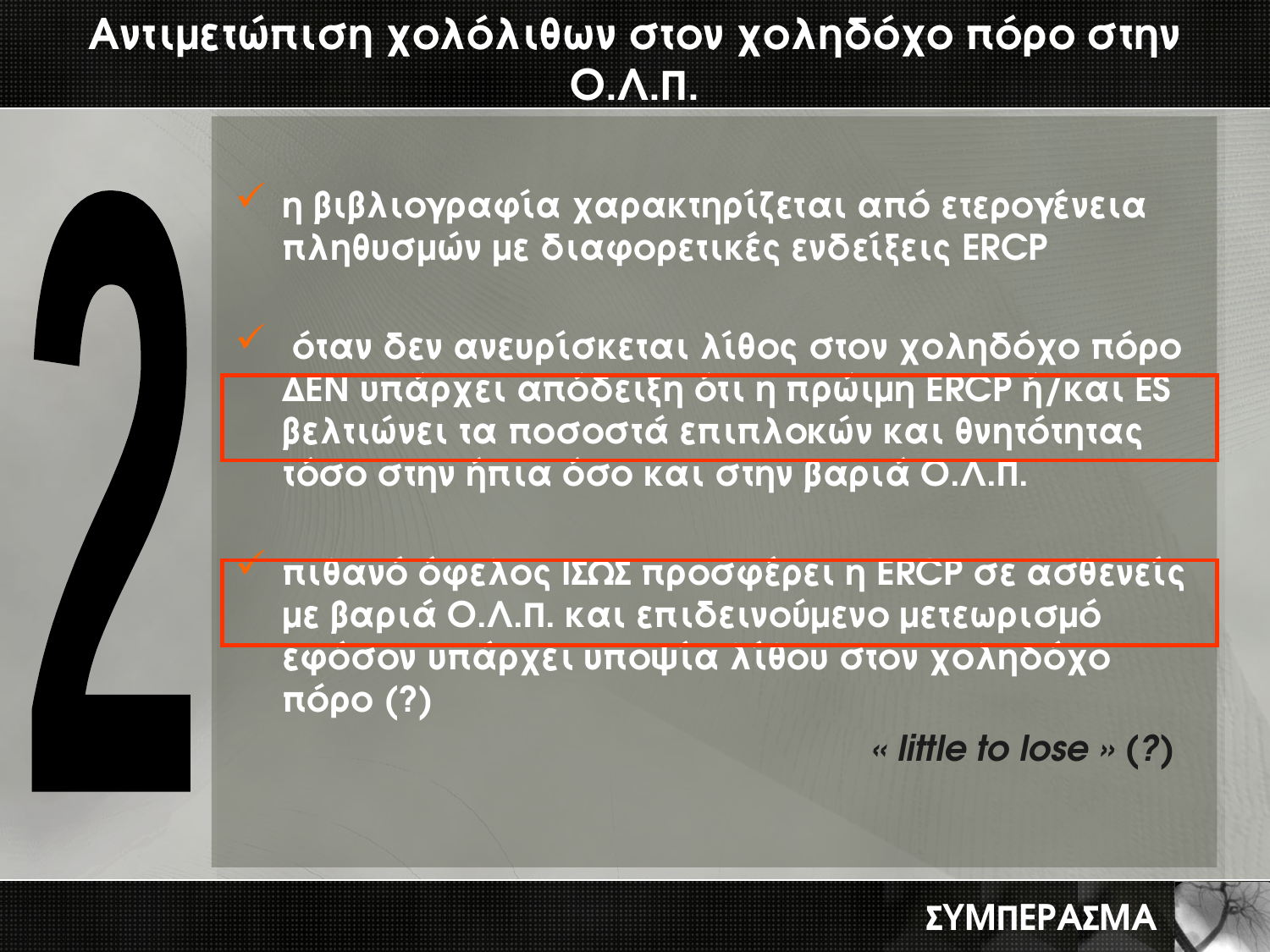

# Αντιμετώπιση χολόλιθων στον χοληδόχο πόρο στην Ο.Λ.Π.

η βιβλιογραφία χαρακτηρίζεται από ετερογένεια πληθυσμών με διαφορετικές ενδείξεις ERCP

 όταν δεν ανευρίσκεται λίθος στον χοληδόχο πόρο ΔΕΝ υπάρχει απόδειξη ότι η πρώιμη ERCP ή/και ES βελτιώνει τα ποσοστά επιπλοκών και θνητότητας τόσο στην ήπια όσο και στην βαριά Ο.Λ.Π.

πιθανό όφελος ΙΣΩΣ προσφέρει η ERCP σε ασθενείς με βαριά Ο.Λ.Π. και επιδεινούμενο μετεωρισμό εφόσον υπάρχει υποψία λίθου στον χοληδόχο πόρο (?)
                                                                « little to lose » (?)

2

 ΣΥΜΠΕΡΑΣΜΑ